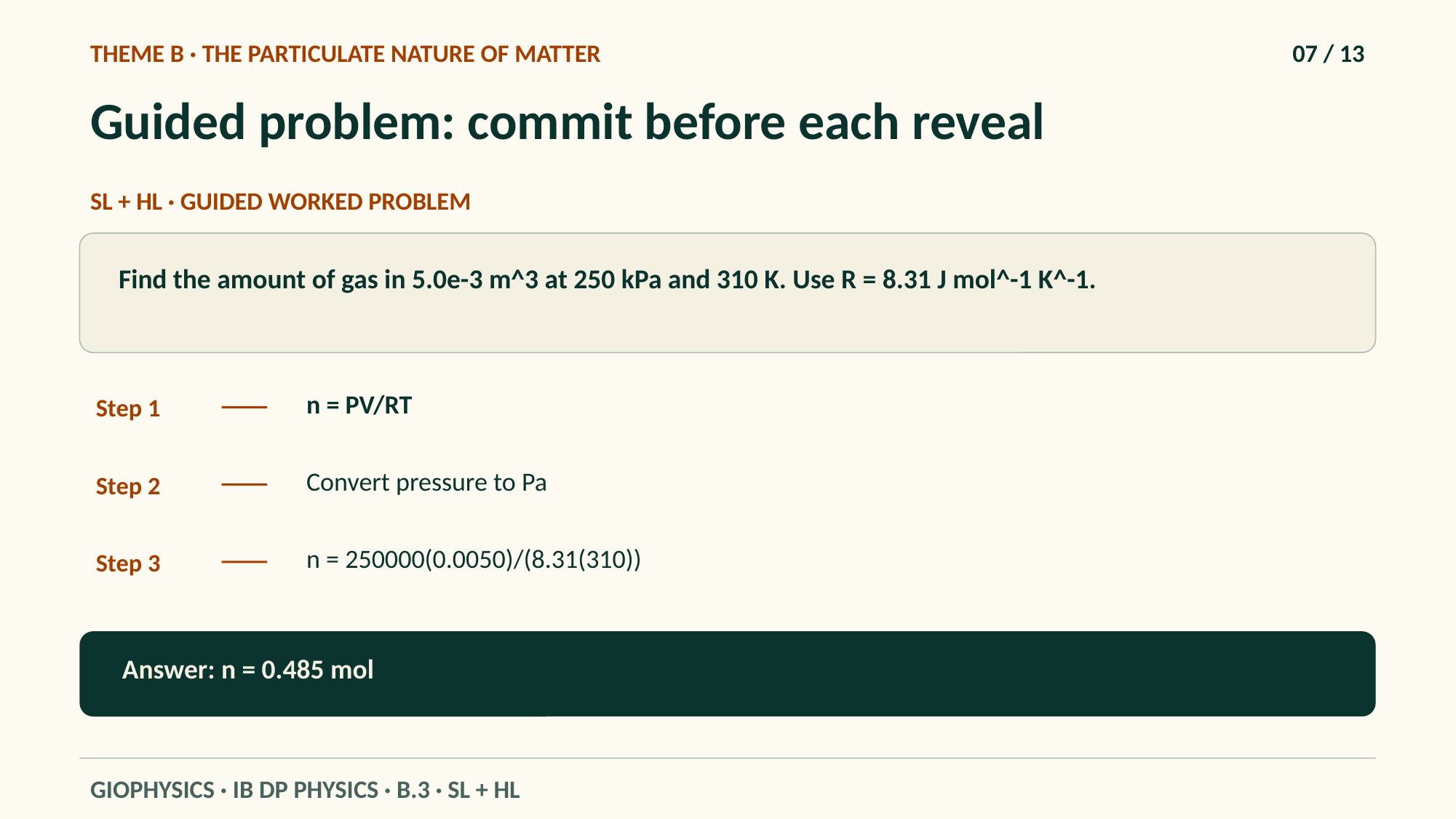

THEME B · THE PARTICULATE NATURE OF MATTER
07 / 13
Guided problem: commit before each reveal
SL + HL · GUIDED WORKED PROBLEM

Find the amount of gas in 5.0e-3 m^3 at 250 kPa and 310 K. Use R = 8.31 J mol^-1 K^-1.
n = PV/RT
Step 1

Convert pressure to Pa
Step 2

n = 250000(0.0050)/(8.31(310))
Step 3

Answer: n = 0.485 mol

GIOPHYSICS · IB DP PHYSICS · B.3 · SL + HL